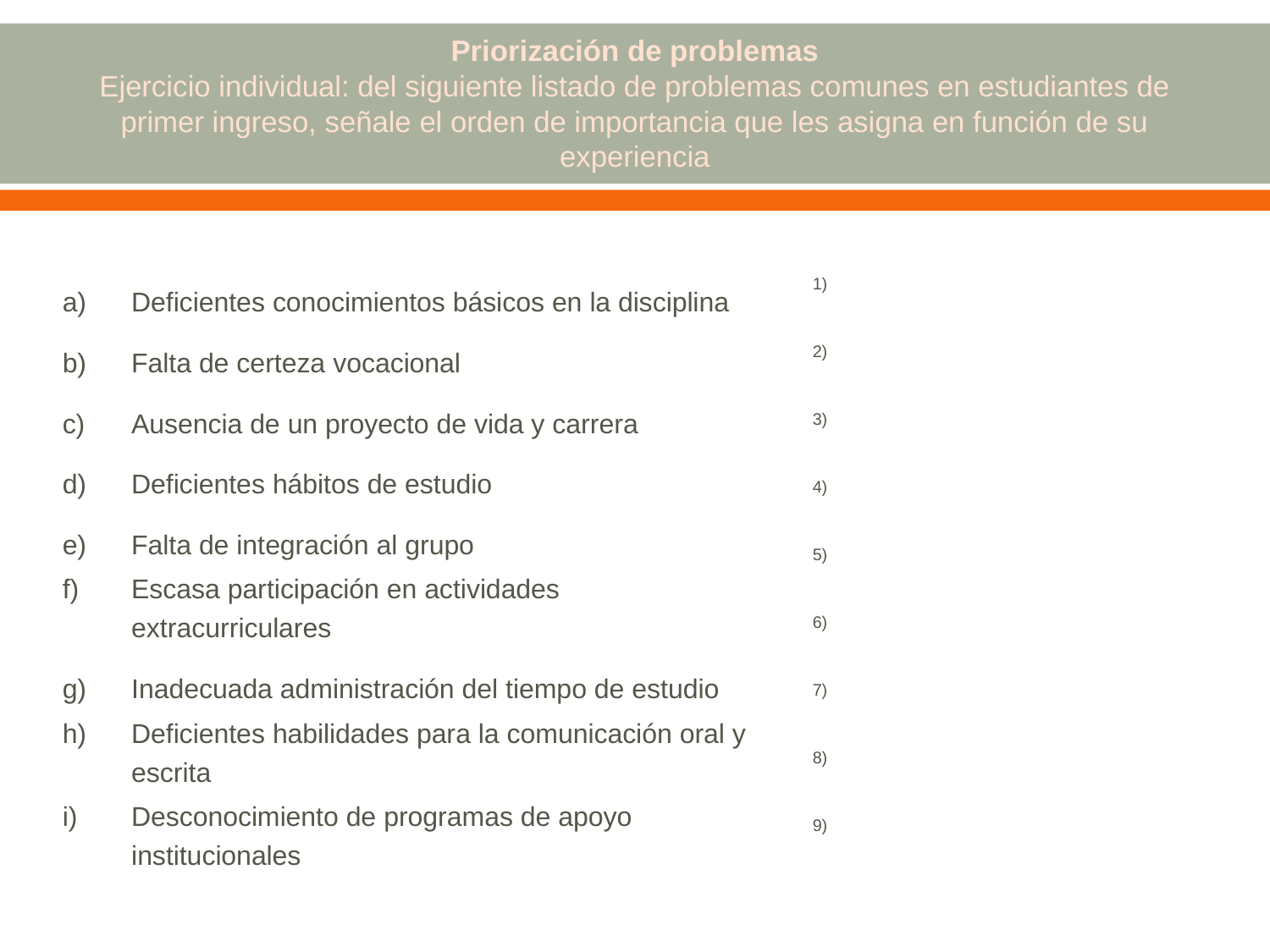

# Priorización de problemas Ejercicio individual: del siguiente listado de problemas comunes en estudiantes de primer ingreso, señale el orden de importancia que les asigna en función de su experiencia
1)
2)
3)
4)
5)
6)
7)
8)
9)
Deficientes conocimientos básicos en la disciplina
Falta de certeza vocacional
Ausencia de un proyecto de vida y carrera
Deficientes hábitos de estudio
Falta de integración al grupo
Escasa participación en actividades extracurriculares
Inadecuada administración del tiempo de estudio
Deficientes habilidades para la comunicación oral y escrita
Desconocimiento de programas de apoyo institucionales